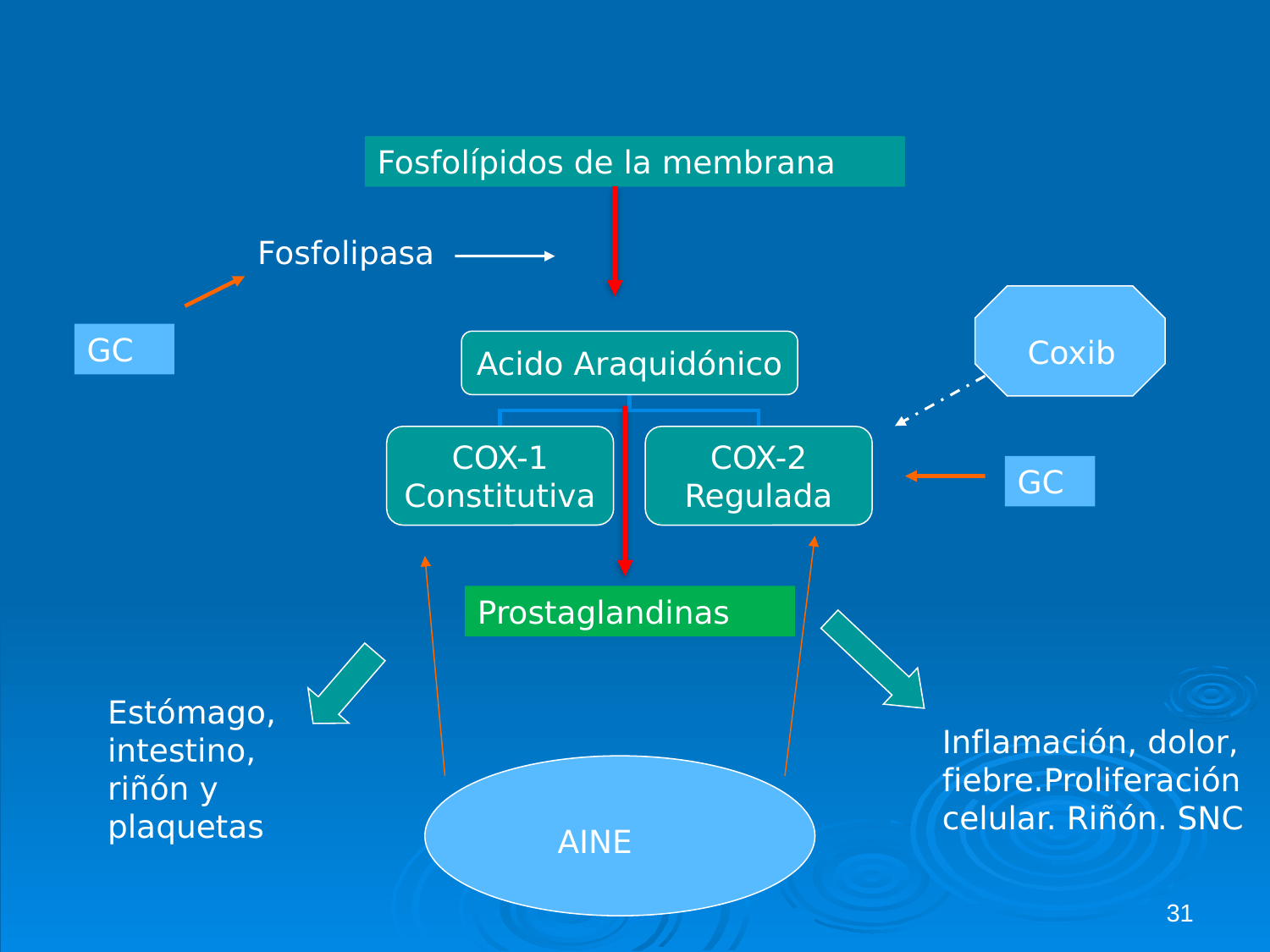

Fosfolípidos de la membrana

Fosfolipasa
GC
Acido Araquidónico
COX-1
Constitutiva
COX-2
Regulada

Coxib

GC

Prostaglandinas

Estómago, intestino, riñón y plaquetas
Inflamación, dolor, fiebre.Proliferación celular. Riñón. SNC

AINE
31